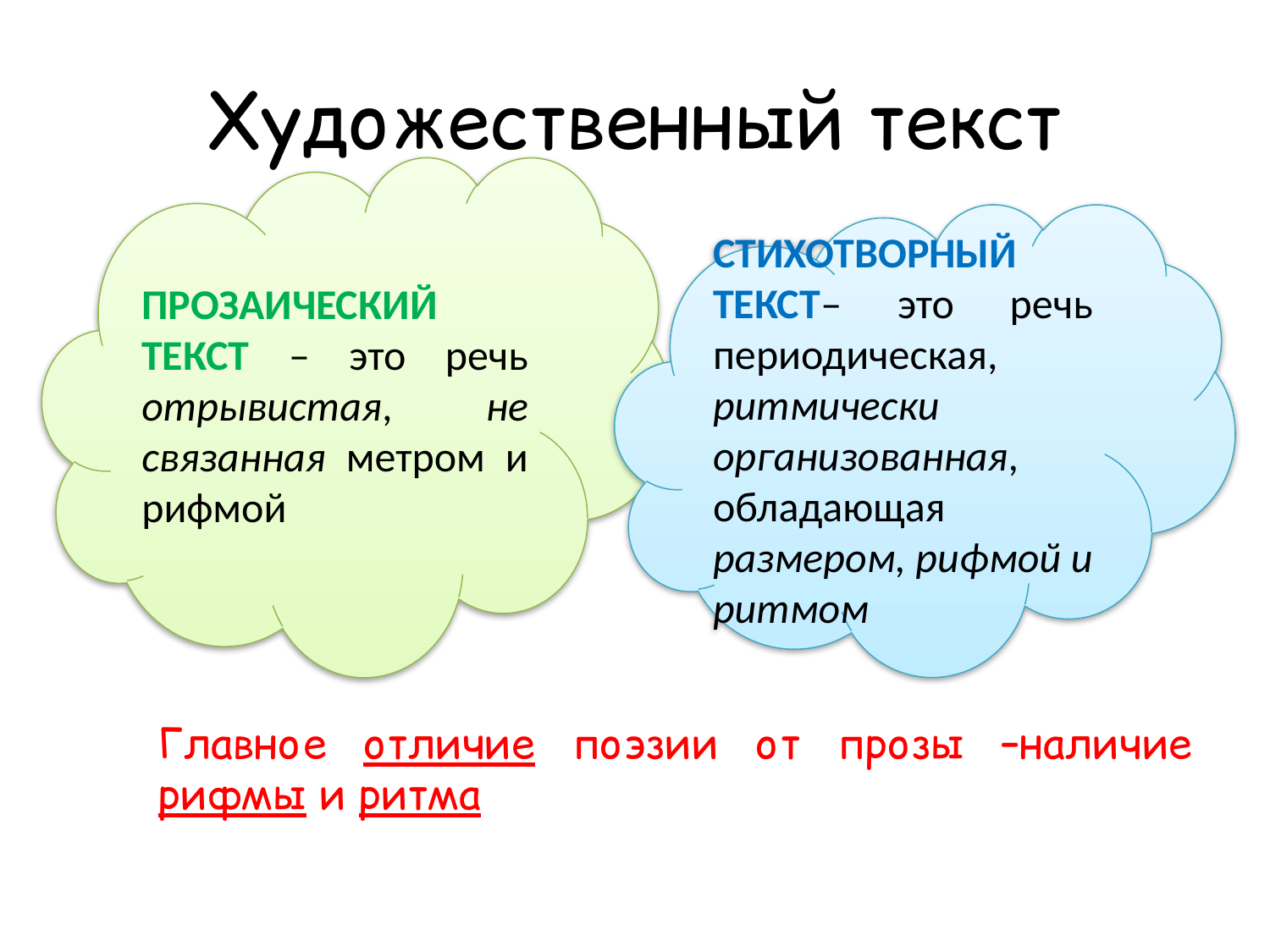

# Художественный текст
ПРОЗАИЧЕСКИЙ ТЕКСТ – это речь отрывистая, не связанная метром и рифмой

СТИХОТВОРНЫЙ ТЕКСТ– это речь периодическая, ритмически организованная, обладающая размером, рифмой и ритмом
Главное отличие поэзии от прозы –наличие рифмы и ритма